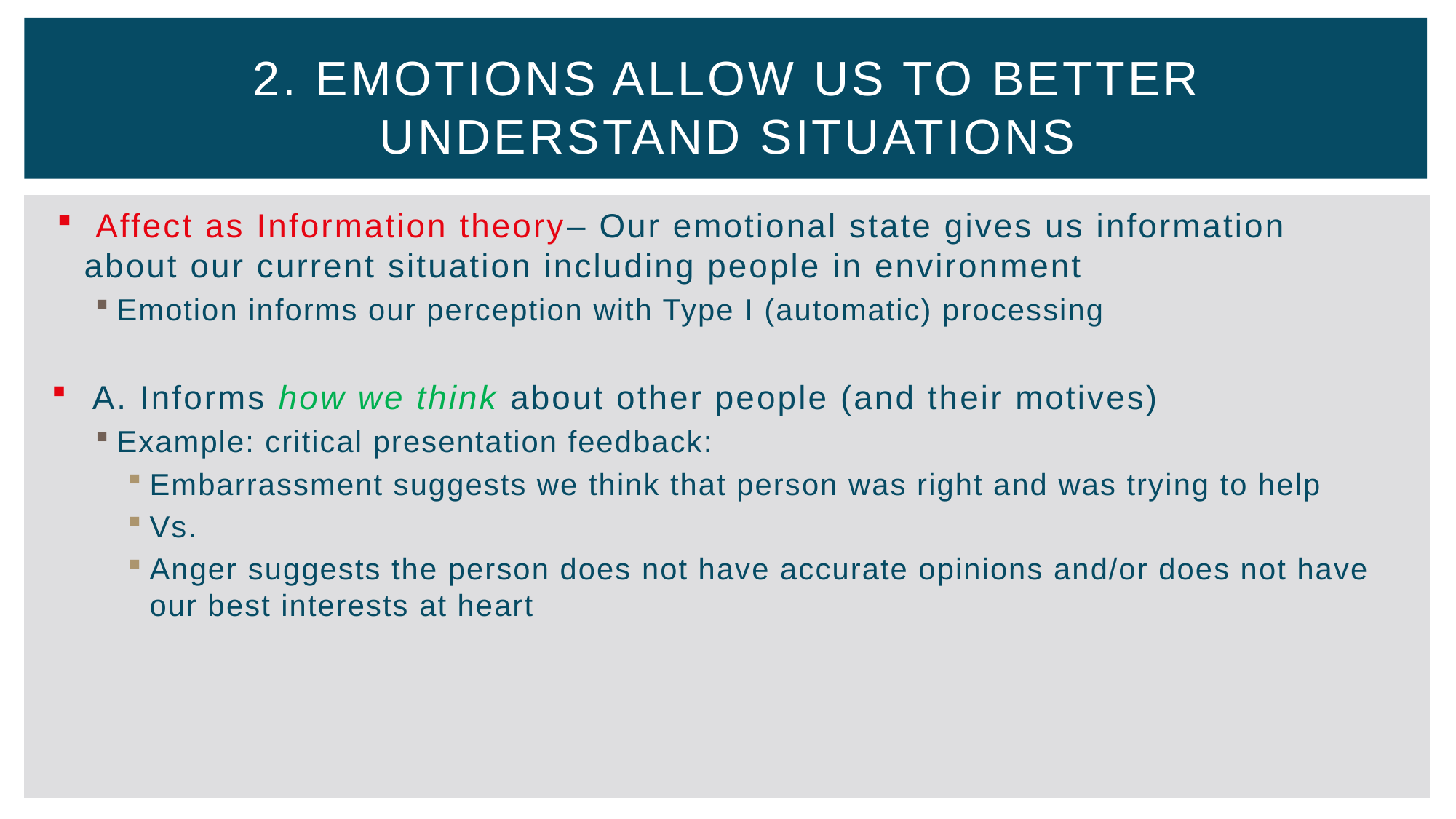

# 2. Emotions allow us to better understand situations
 Affect as Information theory– Our emotional state gives us information about our current situation including people in environment
Emotion informs our perception with Type I (automatic) processing

A. Informs how we think about other people (and their motives)
Example: critical presentation feedback:
Embarrassment suggests we think that person was right and was trying to help
Vs.
Anger suggests the person does not have accurate opinions and/or does not have our best interests at heart